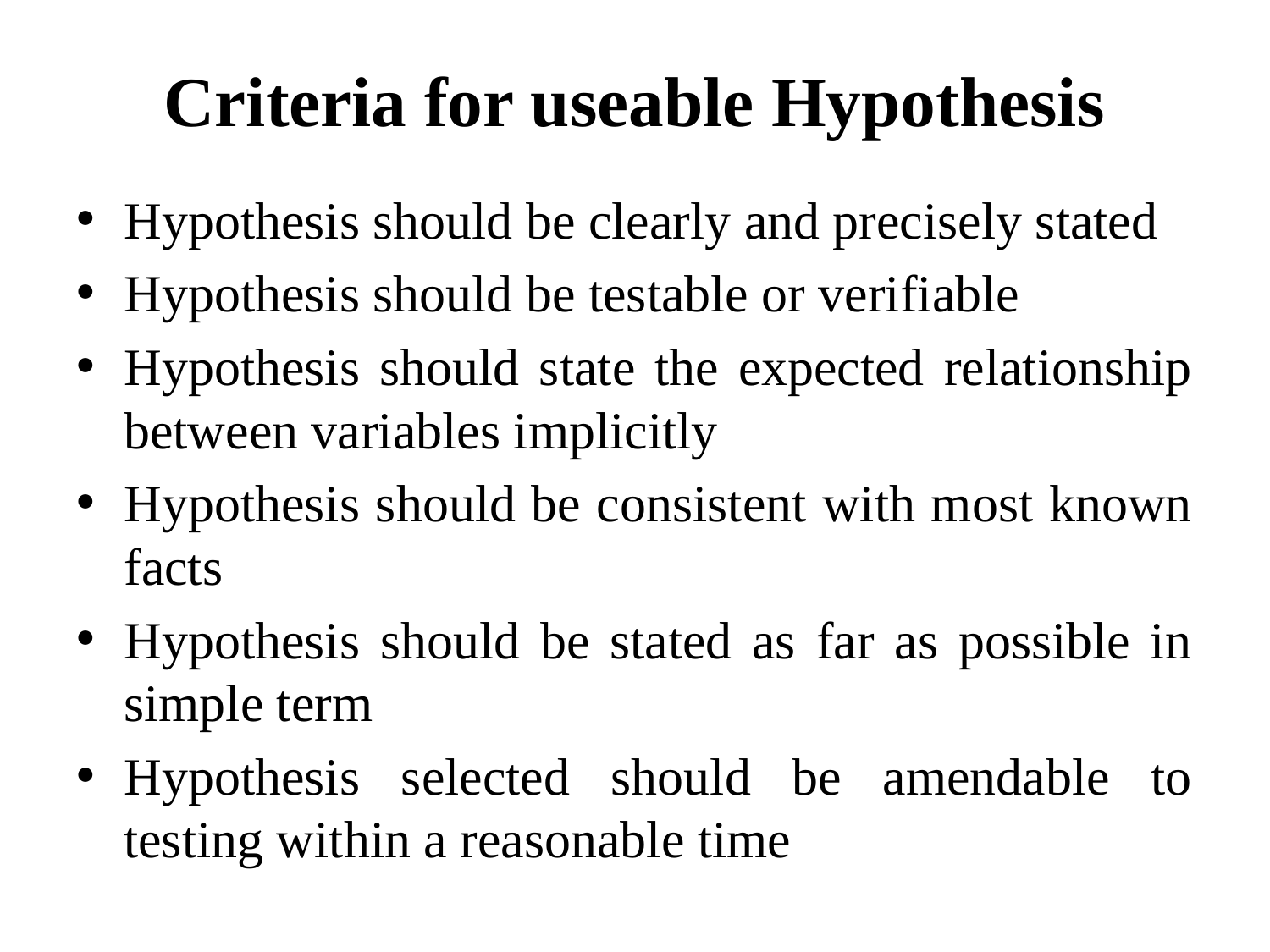

# Criteria for useable Hypothesis
Hypothesis should be clearly and precisely stated
Hypothesis should be testable or verifiable
Hypothesis should state the expected relationship between variables implicitly
Hypothesis should be consistent with most known facts
Hypothesis should be stated as far as possible in simple term
Hypothesis selected should be amendable to testing within a reasonable time